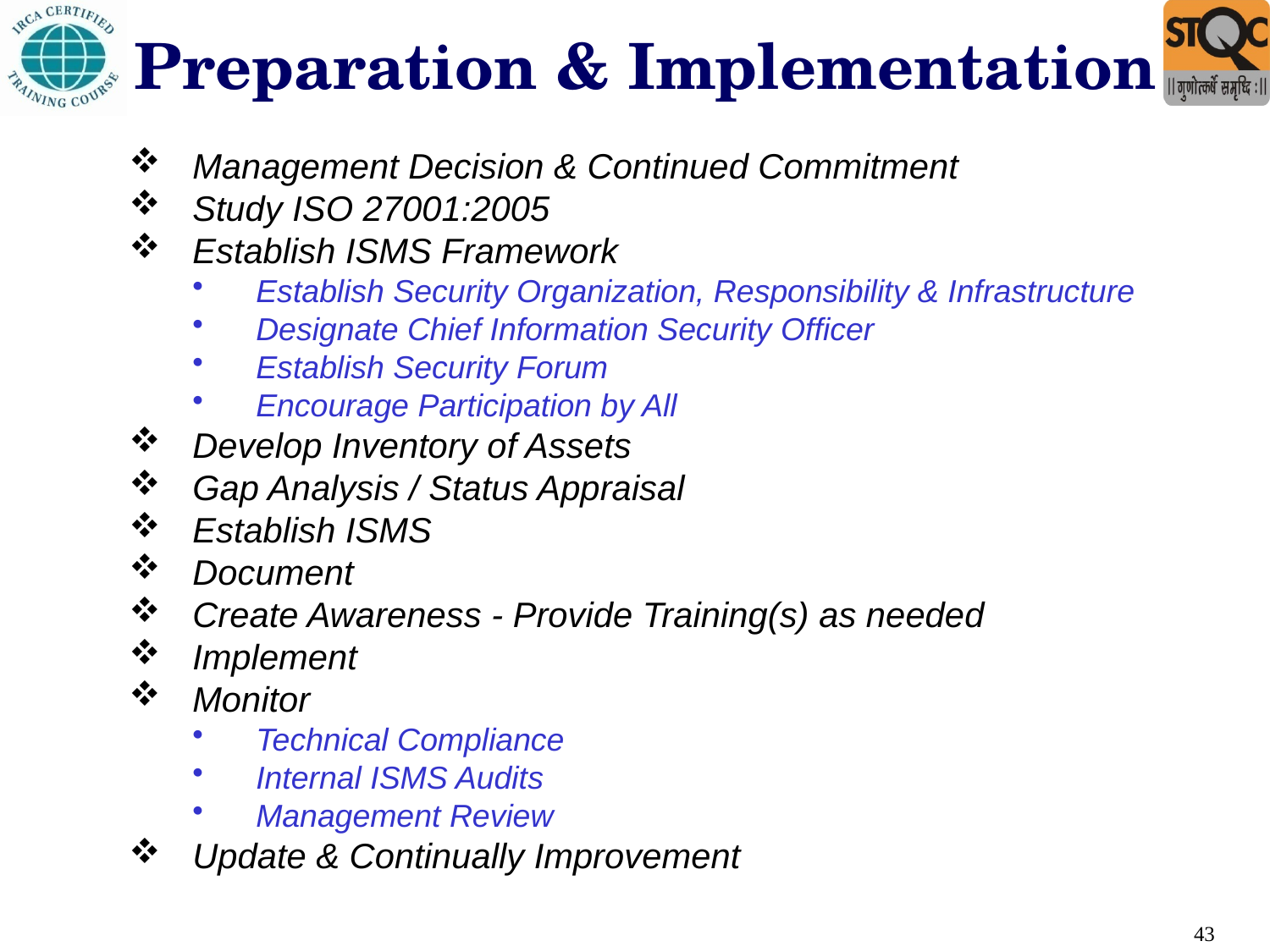

# Preparation & Implementation
Management Decision & Continued Commitment
Study ISO 27001:2005
Establish ISMS Framework
Establish Security Organization, Responsibility & Infrastructure
Designate Chief Information Security Officer
Establish Security Forum
Encourage Participation by All
Develop Inventory of Assets
Gap Analysis / Status Appraisal
Establish ISMS
Document
Create Awareness - Provide Training(s) as needed
Implement
Monitor
Technical Compliance
Internal ISMS Audits
Management Review
Update & Continually Improvement

43